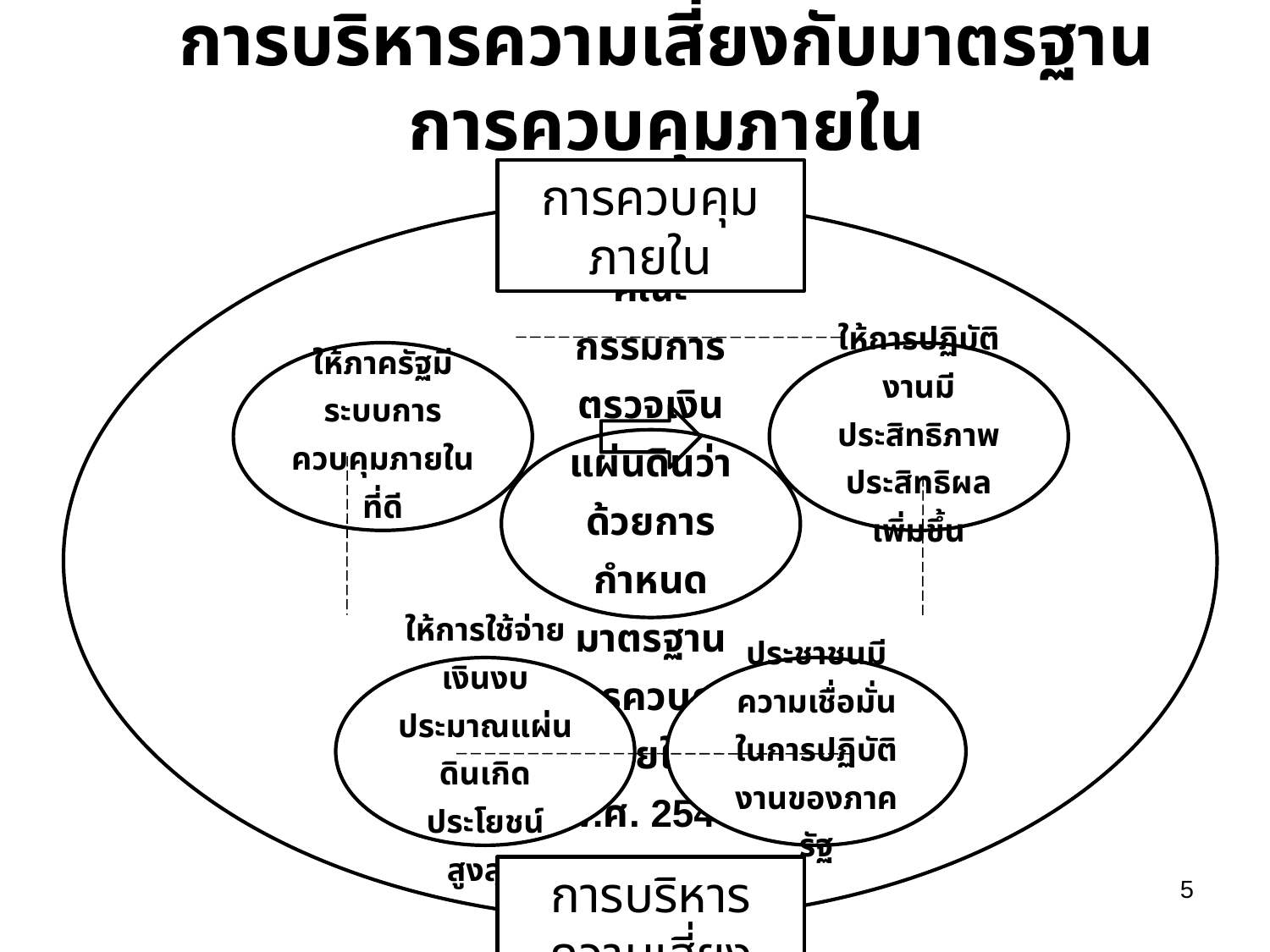

การบริหารความเสี่ยงกับมาตรฐานการควบคุมภายใน

การควบคุมภายใน

การบริหารความเสี่ยง
5